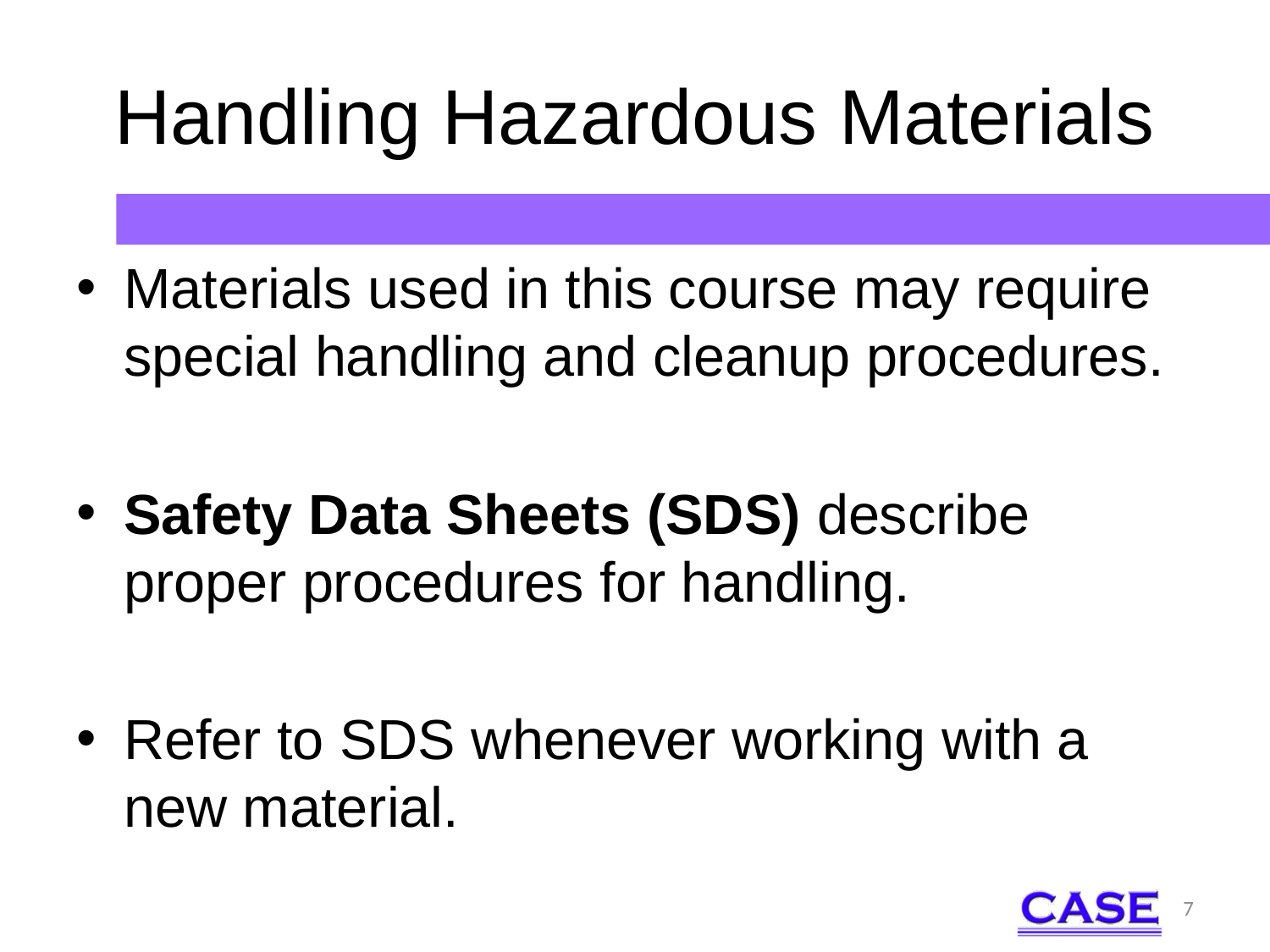

# Handling Hazardous Materials
Materials used in this course may require special handling and cleanup procedures.

Safety Data Sheets (SDS) describe proper procedures for handling.

Refer to SDS whenever working with a new material.

7